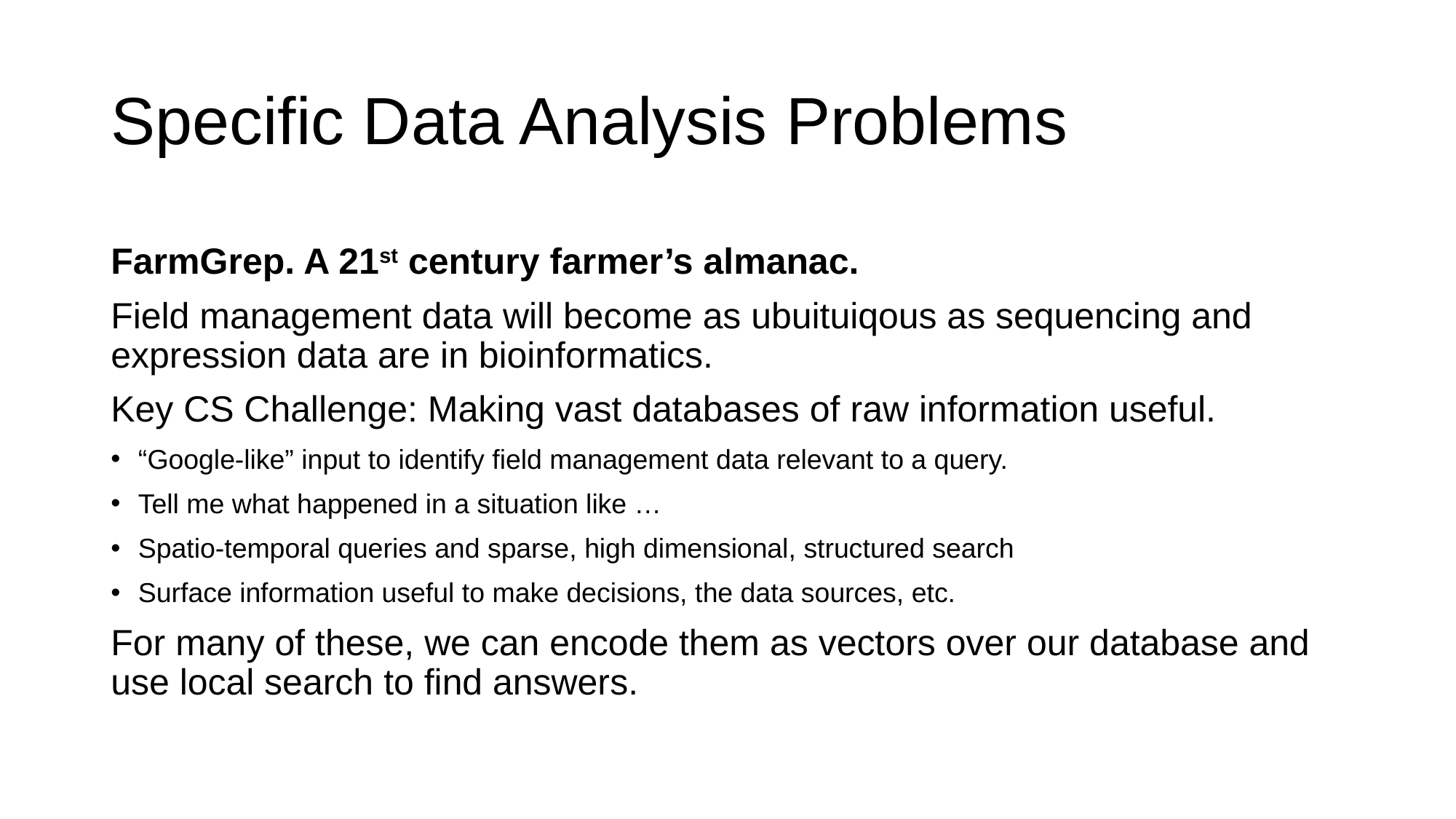

# Specific Data Analysis Problems
FarmGrep. A 21st century farmer’s almanac.
Field management data will become as ubuituiqous as sequencing and expression data are in bioinformatics.
Key CS Challenge: Making vast databases of raw information useful.
“Google-like” input to identify field management data relevant to a query.
Tell me what happened in a situation like …
Spatio-temporal queries and sparse, high dimensional, structured search
Surface information useful to make decisions, the data sources, etc.
For many of these, we can encode them as vectors over our database and use local search to find answers.